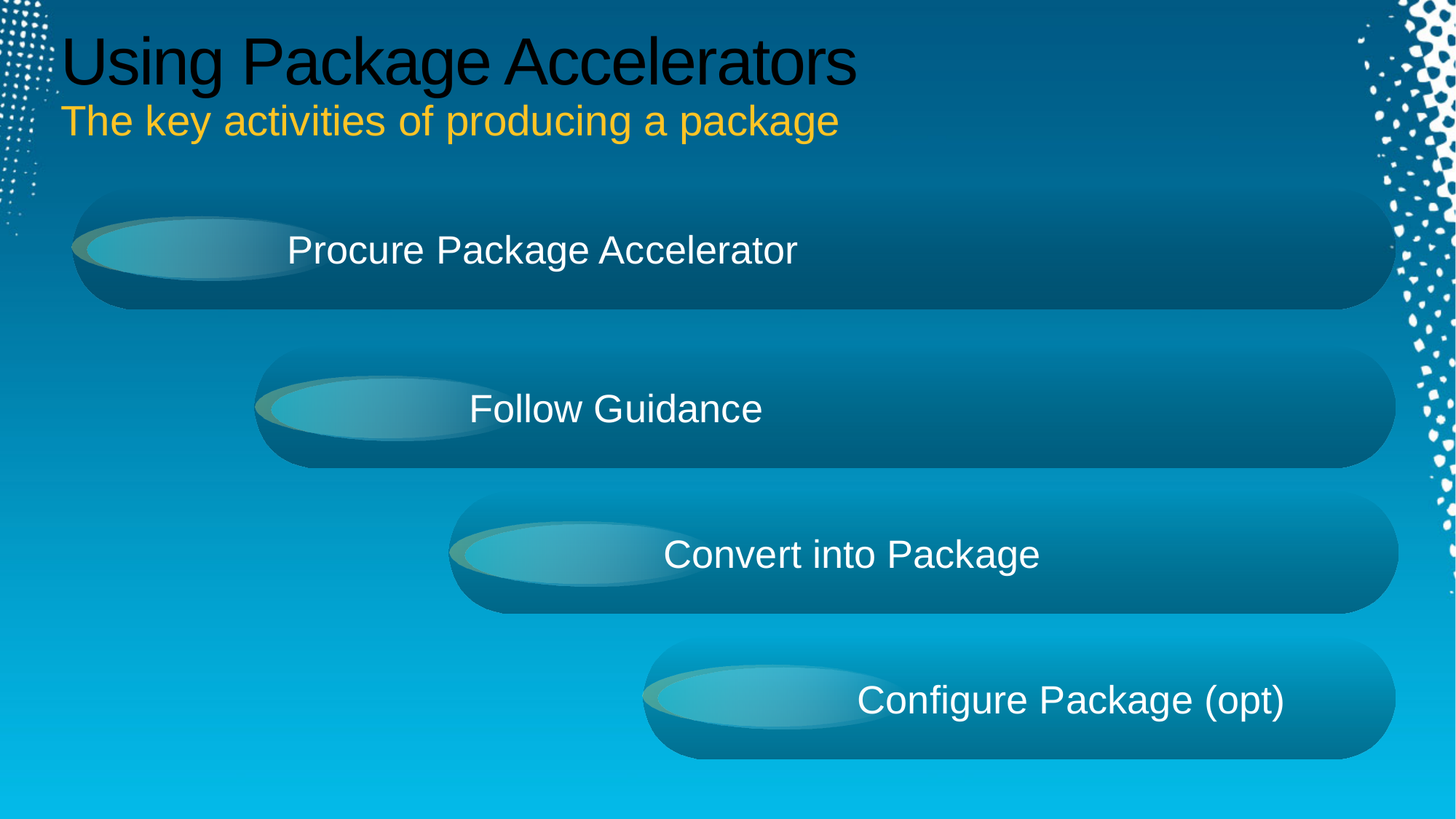

# Using Package Accelerators The key activities of producing a package
Procure Package Accelerator

Follow Guidance

Convert into Package

Configure Package (opt)